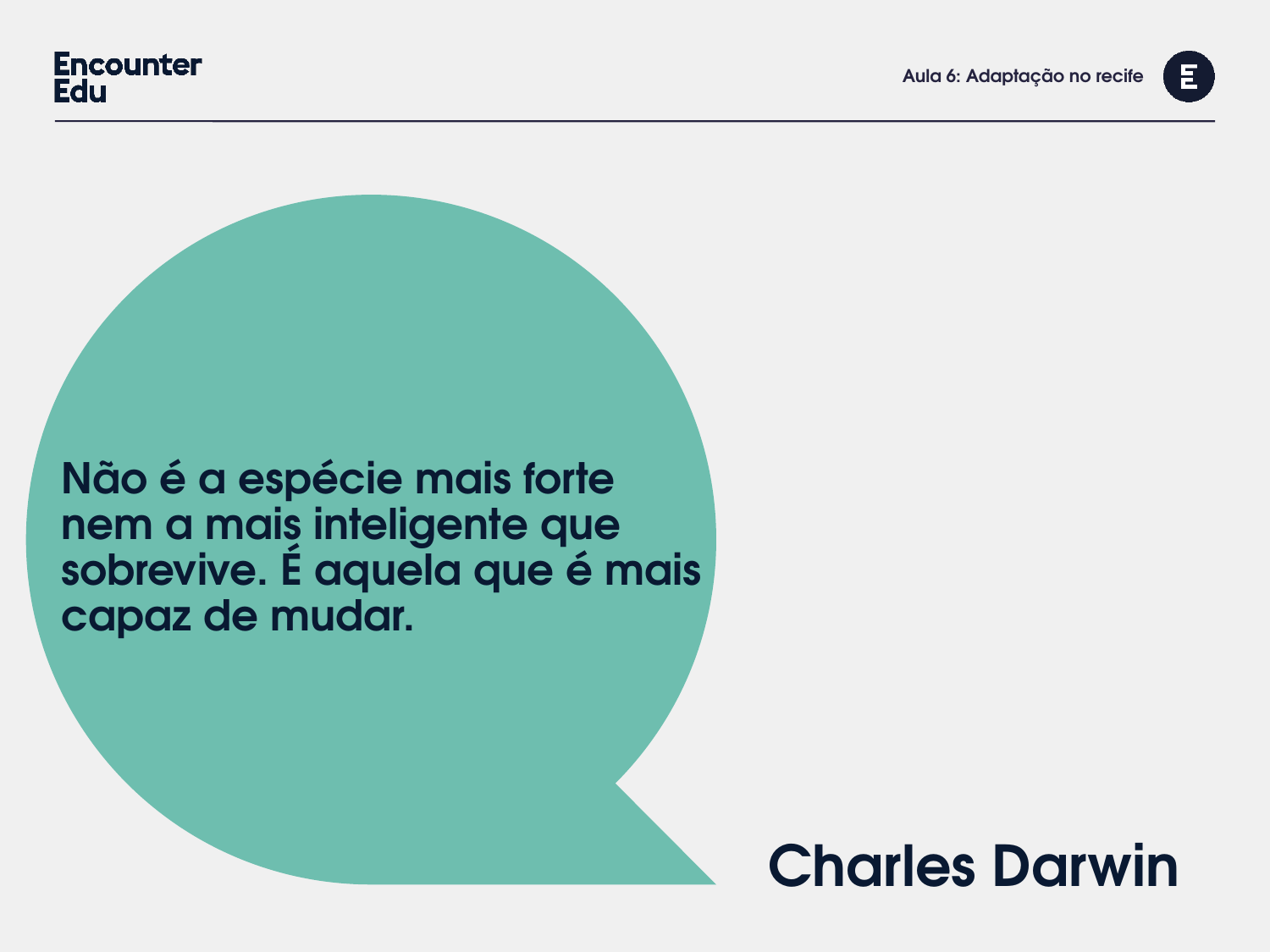

# Aula 6: Adaptação no recife

Não é a espécie mais forte nem a mais inteligente que sobrevive. É aquela que é mais capaz de mudar.
Charles Darwin